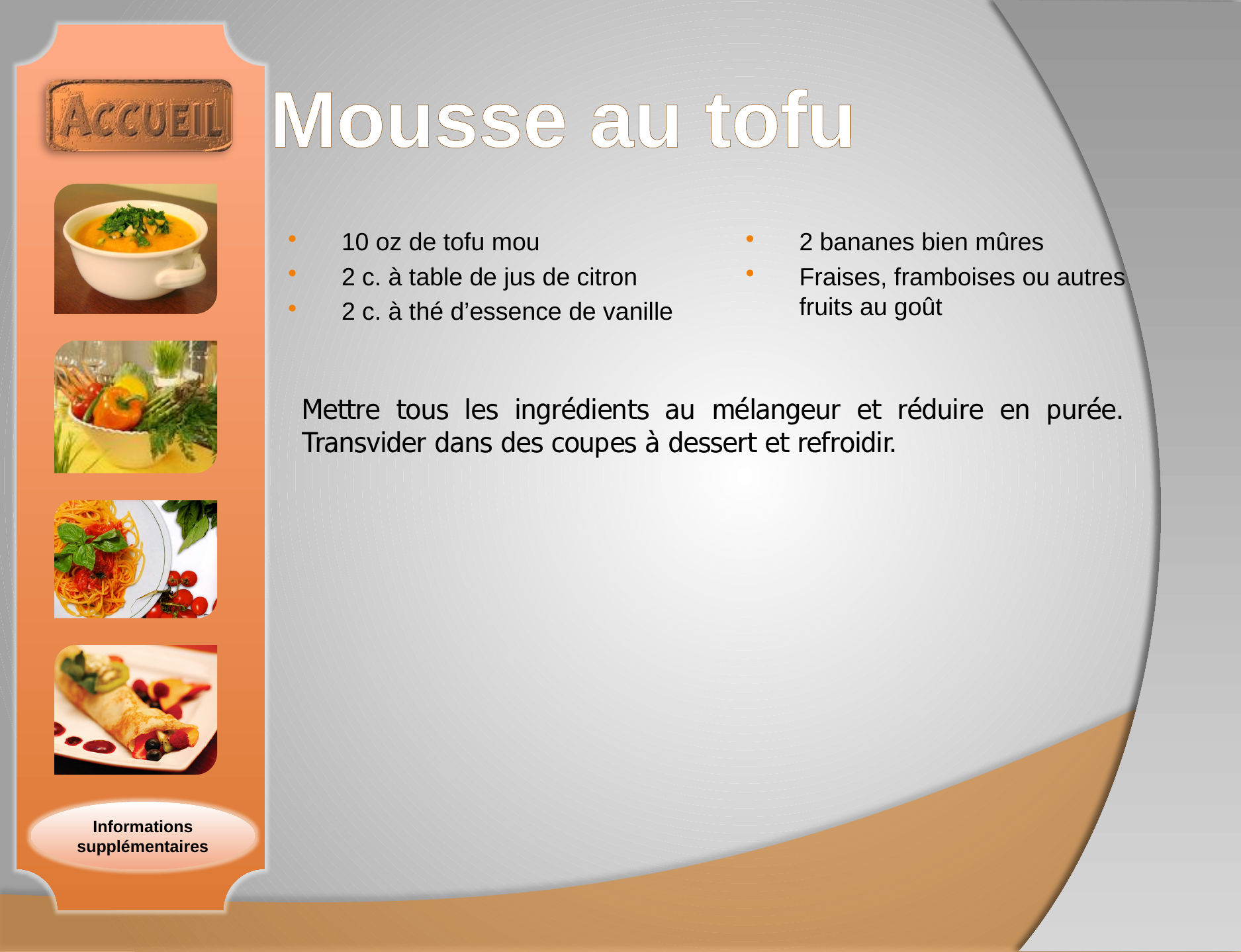

# Mousse au tofu
10 oz de tofu mou
2 c. à table de jus de citron
2 c. à thé d’essence de vanille
2 bananes bien mûres
Fraises, framboises ou autres fruits au goût
Mettre tous les ingrédients au mélangeur et réduire en purée.  Transvider dans des coupes à dessert et refroidir.